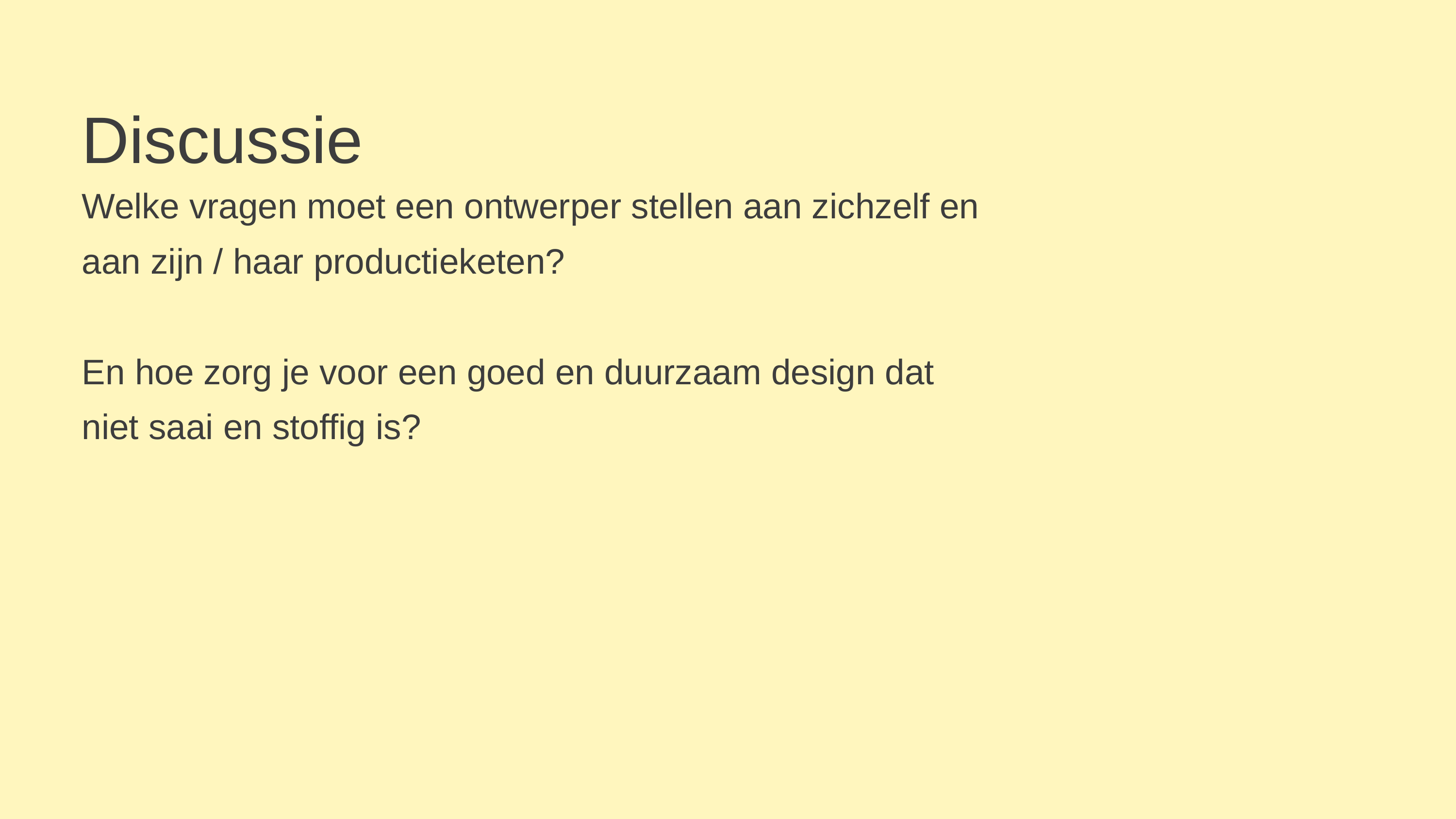

Discussie
Welke vragen moet een ontwerper stellen aan zichzelf en aan zijn / haar productieketen?

En hoe zorg je voor een goed en duurzaam design dat niet saai en stoffig is?